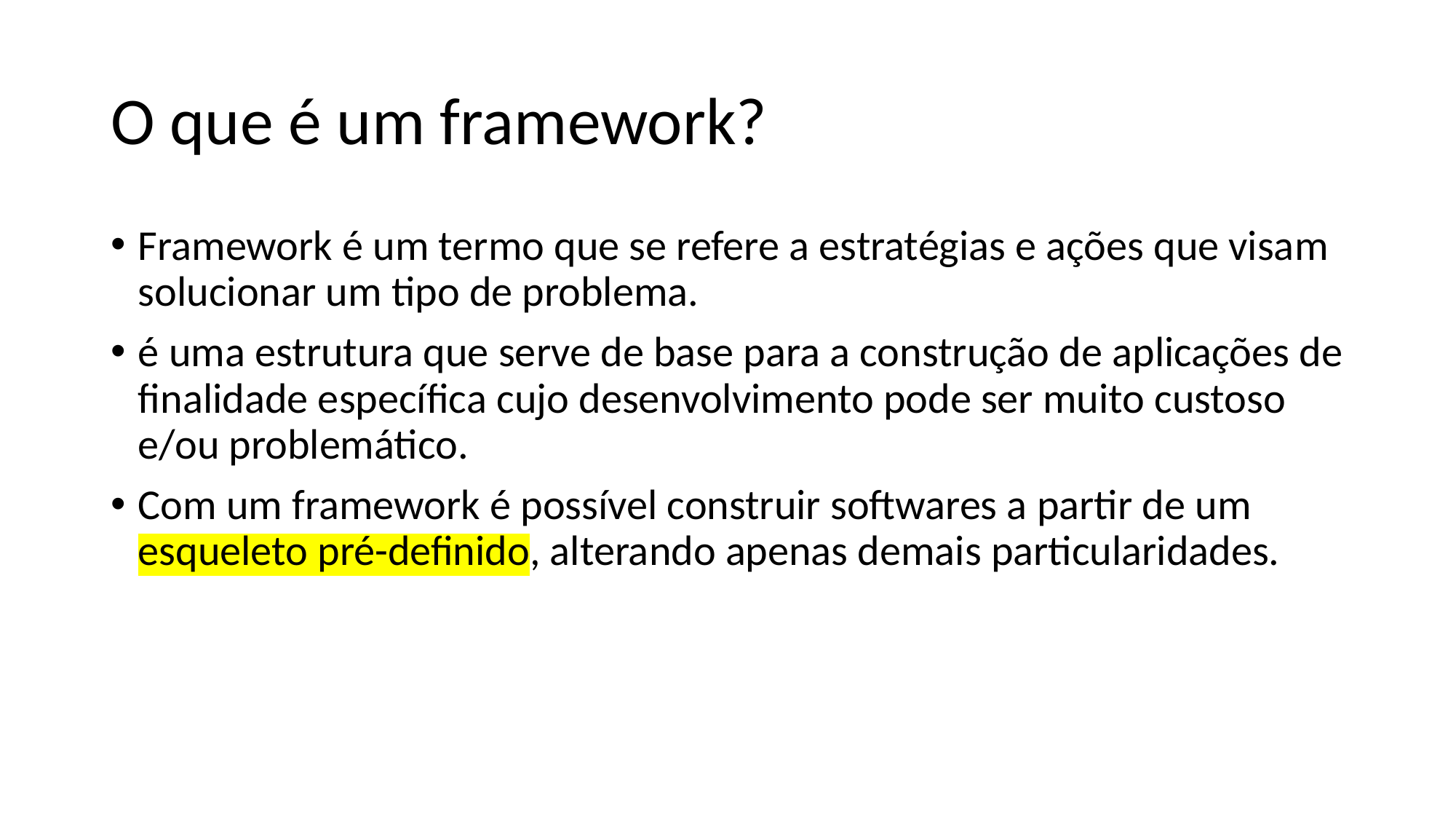

# O que é um framework?
Framework é um termo que se refere a estratégias e ações que visam solucionar um tipo de problema.
é uma estrutura que serve de base para a construção de aplicações de finalidade específica cujo desenvolvimento pode ser muito custoso e/ou problemático.
Com um framework é possível construir softwares a partir de um esqueleto pré-definido, alterando apenas demais particularidades.